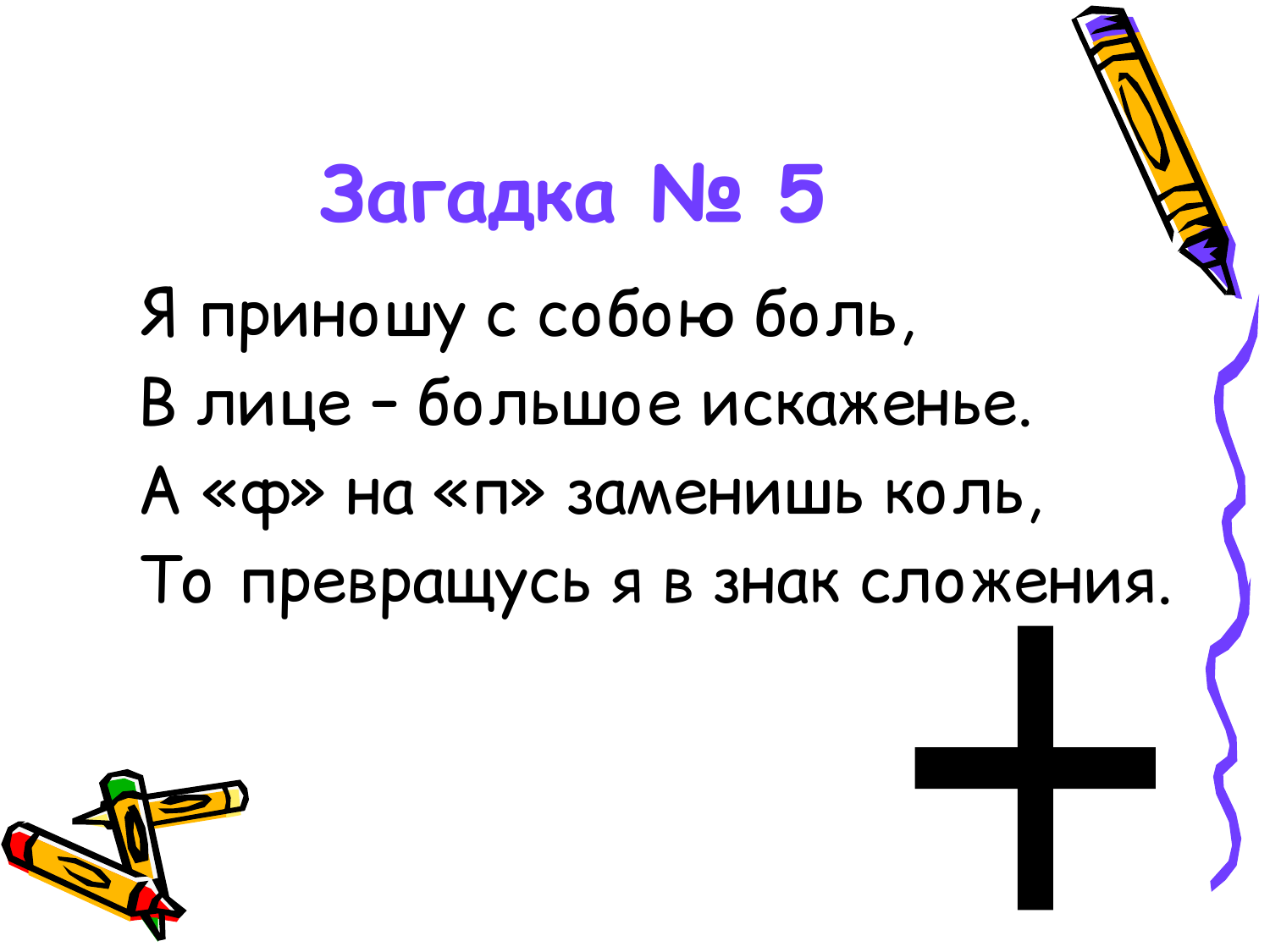

# Загадка № 5
Я приношу с собою боль,
В лице – большое искаженье.
А «ф» на «п» заменишь коль,
То превращусь я в знак сложения.
+